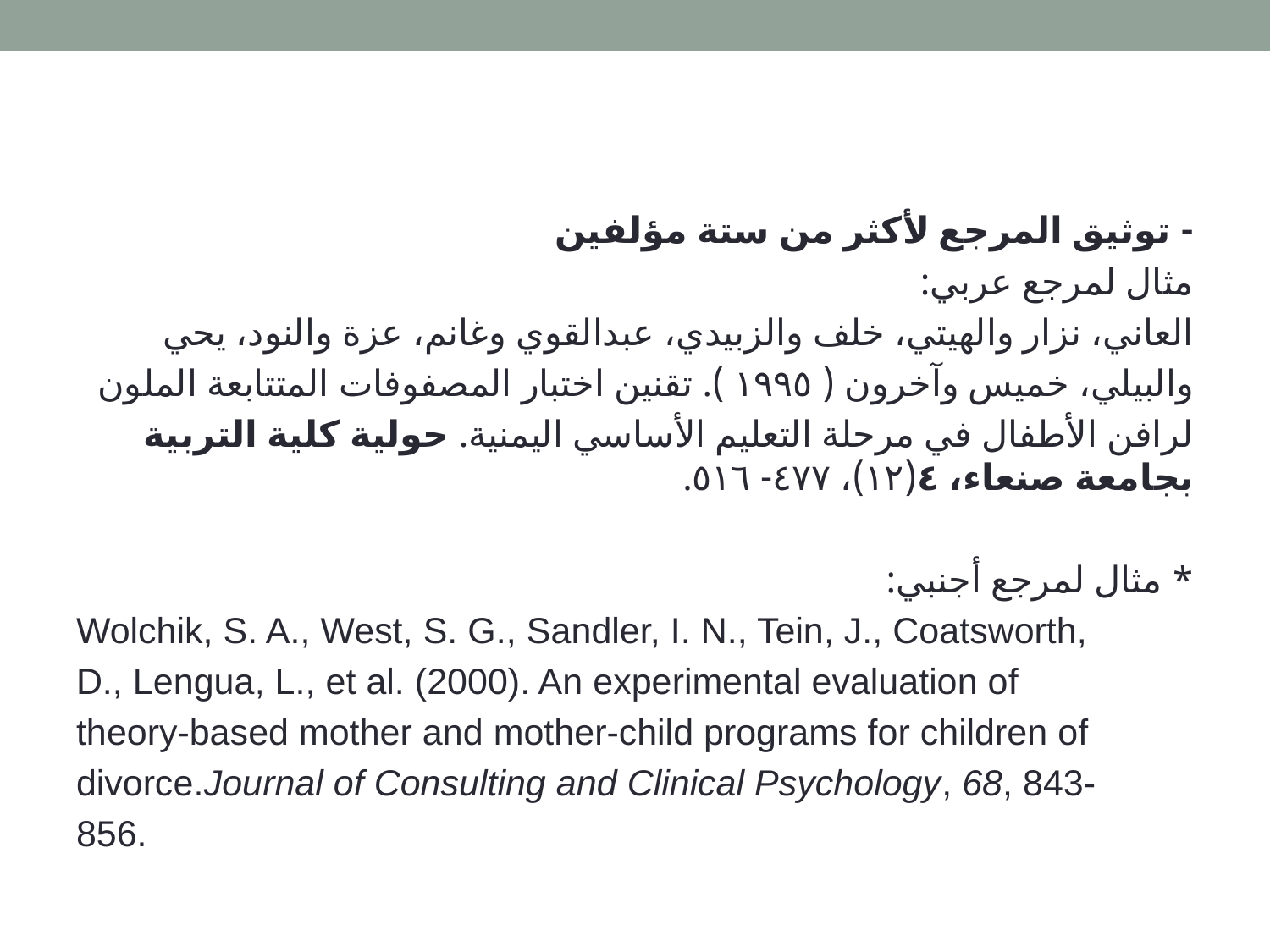

#
- توثيق المرجع لأكثر من ستة مؤلفين
مثال لمرجع عربي:
العاني، نزار والهيتي، خلف والزبيدي، عبدالقوي وغانم، عزة والنود، يحي
والبيلي، خميس وآخرون ( ١٩٩٥ ). تقنين اختبار المصفوفات المتتابعة الملون
لرافن الأطفال في مرحلة التعليم الأساسي اليمنية. حولية كلية التربية بجامعة صنعاء، ٤(١٢)، ٤٧٧- ٥١٦.

* مثال لمرجع أجنبي:
Wolchik, S. A., West, S. G., Sandler, I. N., Tein, J., Coatsworth,
D., Lengua, L., et al. (2000). An experimental evaluation of
theory-based mother and mother-child programs for children of
divorce.Journal of Consulting and Clinical Psychology, 68, 843-
856.